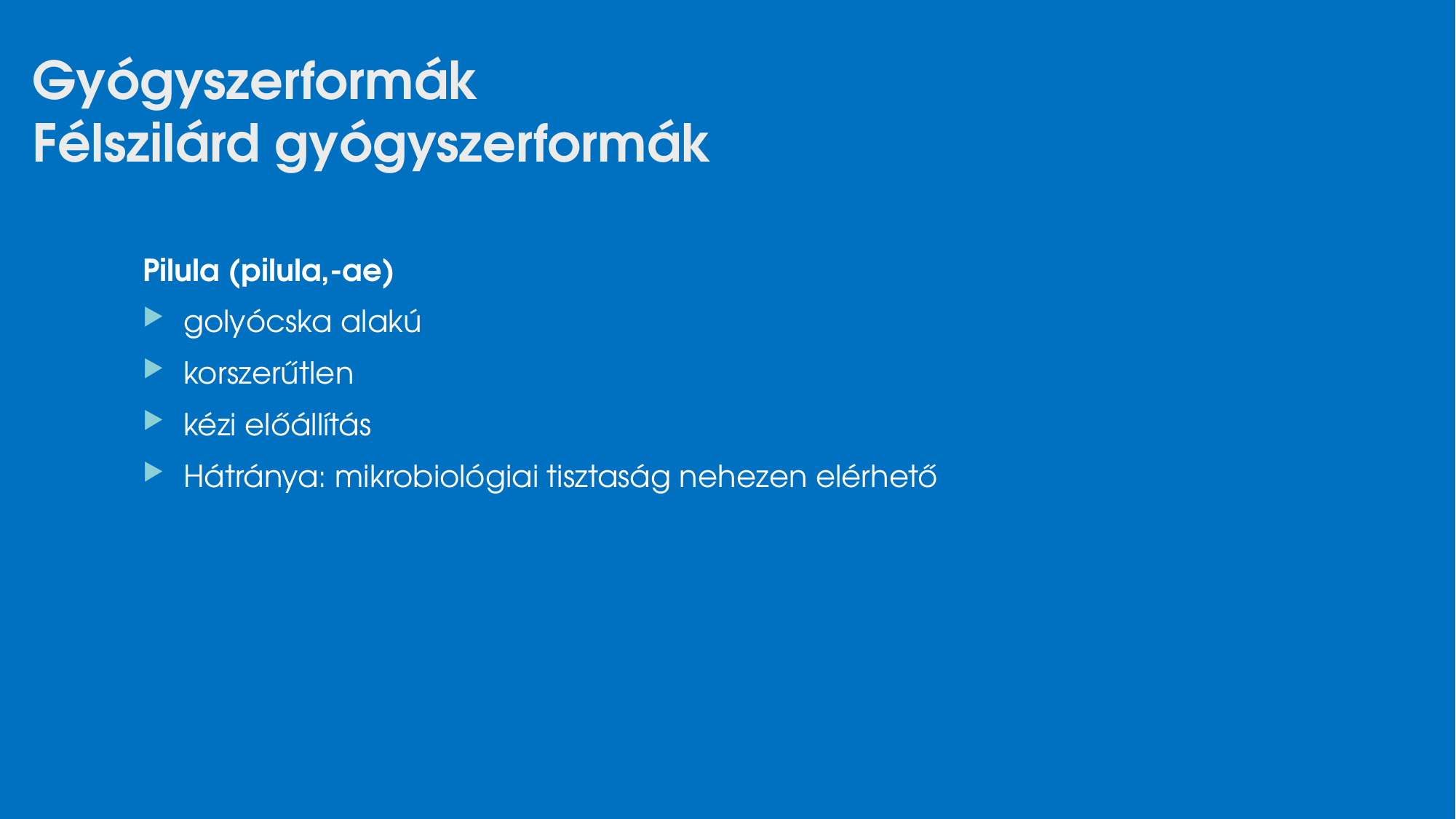

# Gyógyszerformák Félszilárd gyógyszerformák
Pilula (pilula,-ae)
golyócska alakú
korszerűtlen
kézi előállítás
Hátránya: mikrobiológiai tisztaság nehezen elérhető